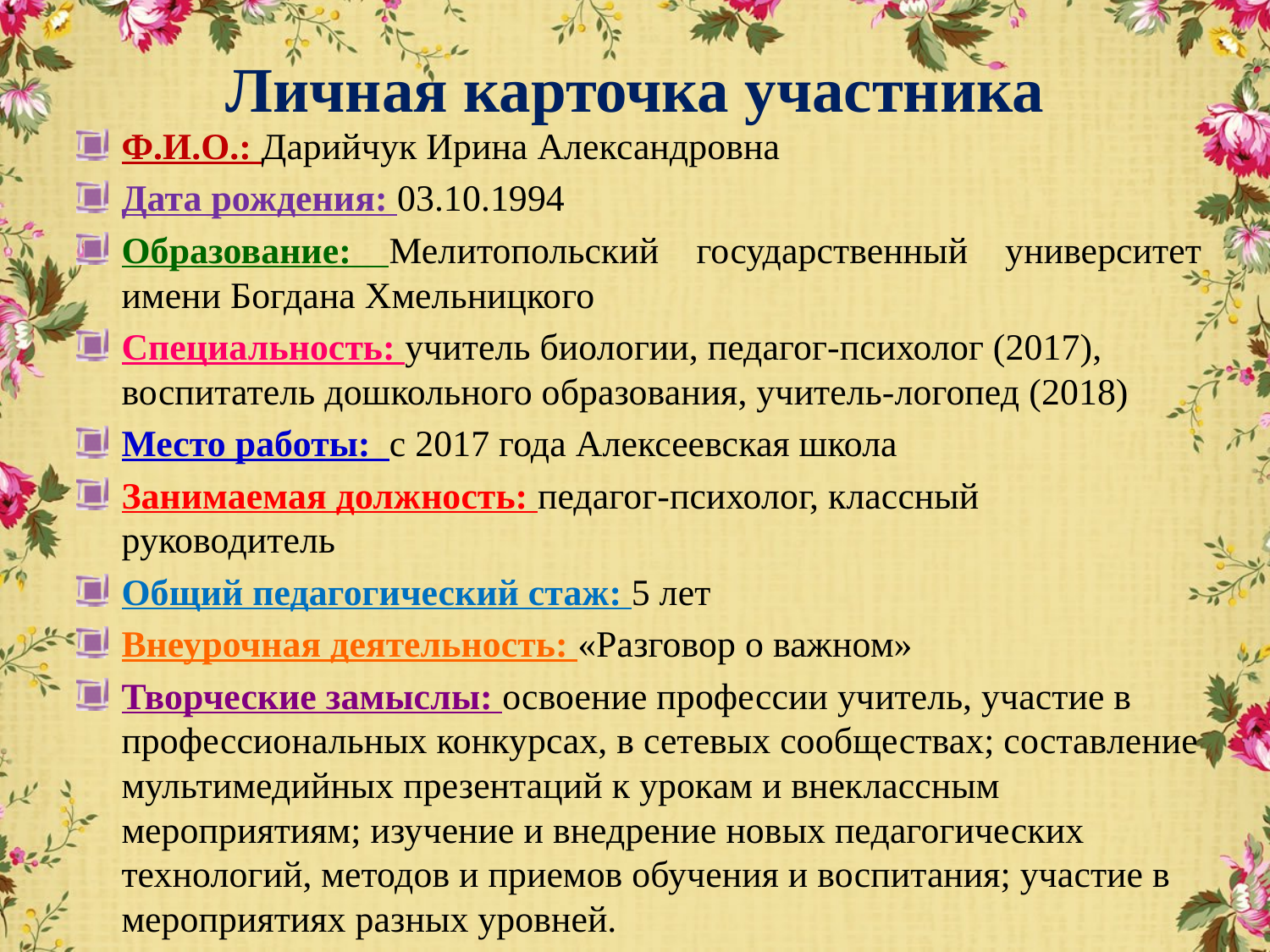

# Личная карточка участника
Ф.И.О.: Дарийчук Ирина Александровна
Дата рождения: 03.10.1994
Образование: Мелитопольский государственный университет имени Богдана Хмельницкого
Специальность: учитель биологии, педагог-психолог (2017), воспитатель дошкольного образования, учитель-логопед (2018)
Место работы:  с 2017 года Алексеевская школа
Занимаемая должность: педагог-психолог, классный руководитель
Общий педагогический стаж: 5 лет
Внеурочная деятельность: «Разговор о важном»
Творческие замыслы: освоение профессии учитель, участие в профессиональных конкурсах, в сетевых сообществах; составление мультимедийных презентаций к урокам и внеклассным мероприятиям; изучение и внедрение новых педагогических технологий, методов и приемов обучения и воспитания; участие в мероприятиях разных уровней.